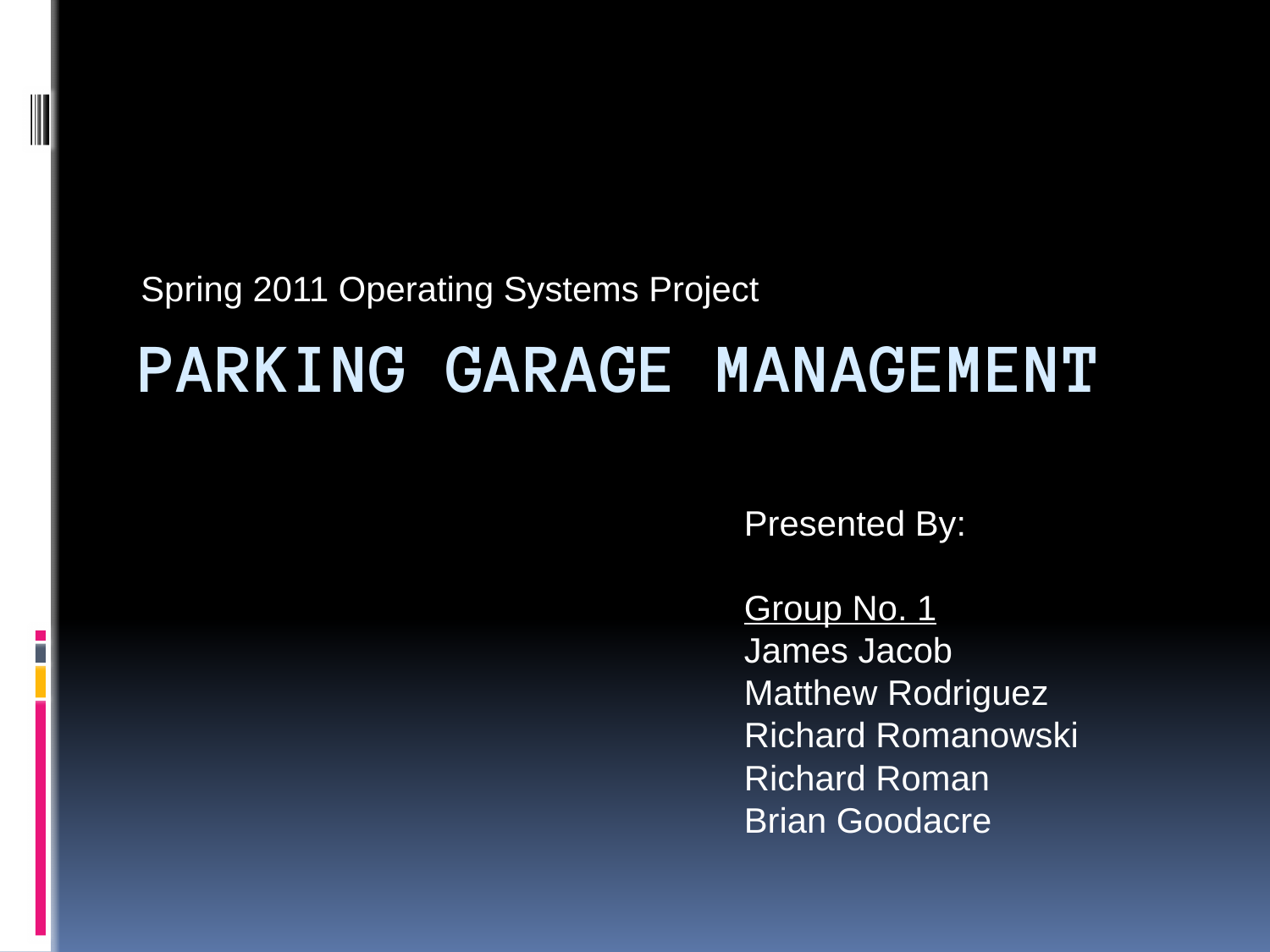

Spring 2011 Operating Systems Project
# Parking Garage management
Presented By:

Group No. 1
James Jacob
Matthew Rodriguez
Richard Romanowski
Richard Roman
Brian Goodacre